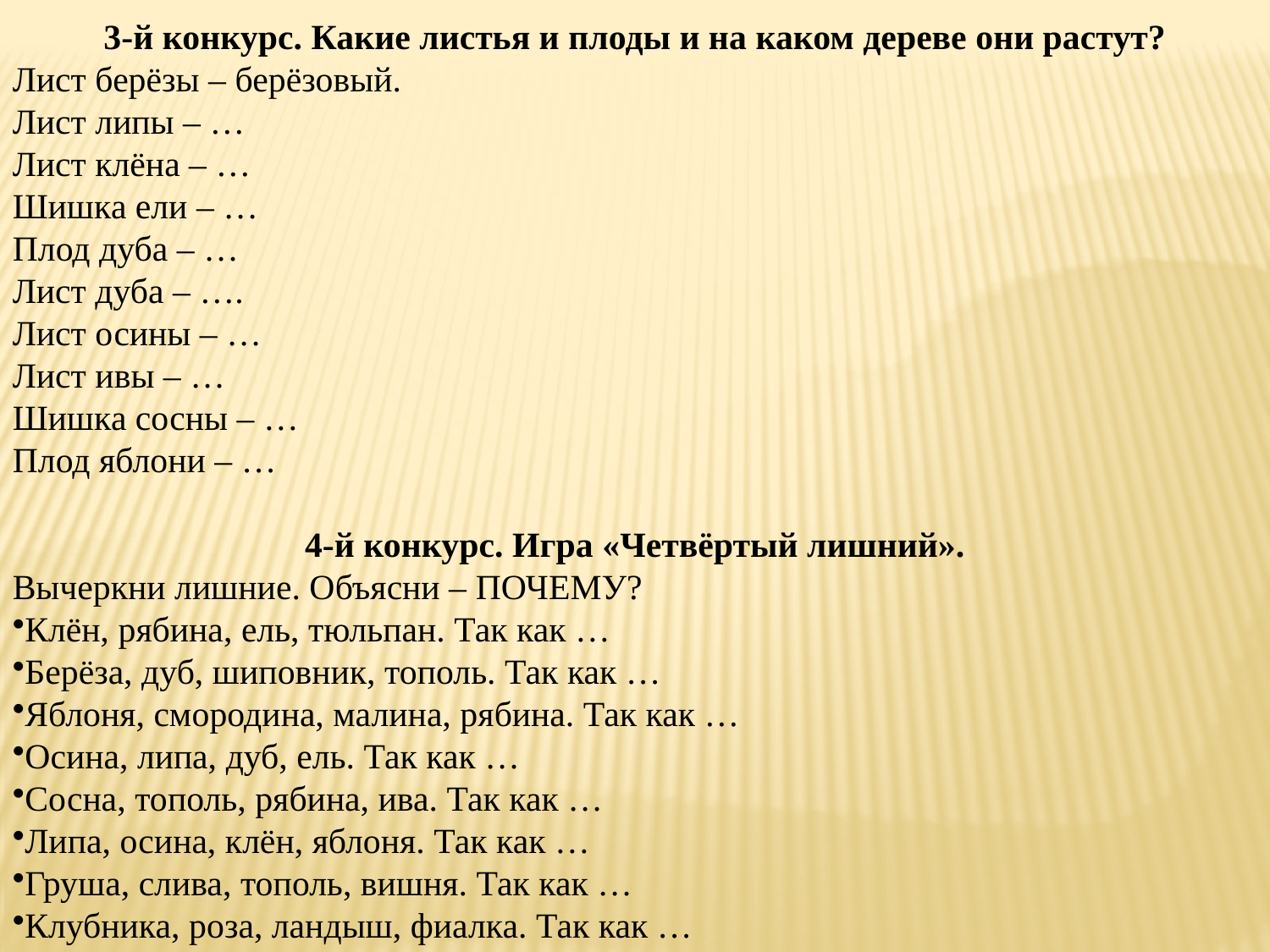

3-й конкурс. Какие листья и плоды и на каком дереве они растут?
Лист берёзы – берёзовый. 
Лист липы – … 
Лист клёна – … 
Шишка ели – … 
Плод дуба – … 
Лист дуба – ….
Лист осины – …
Лист ивы – …
Шишка сосны – …
Плод яблони – …

4-й конкурс. Игра «Четвёртый лишний».
Вычеркни лишние. Объясни – ПОЧЕМУ?
Клён, рябина, ель, тюльпан. Так как …
Берёза, дуб, шиповник, тополь. Так как …
Яблоня, смородина, малина, рябина. Так как …
Осина, липа, дуб, ель. Так как …
Сосна, тополь, рябина, ива. Так как …
Липа, осина, клён, яблоня. Так как …
Груша, слива, тополь, вишня. Так как …
Клубника, роза, ландыш, фиалка. Так как …